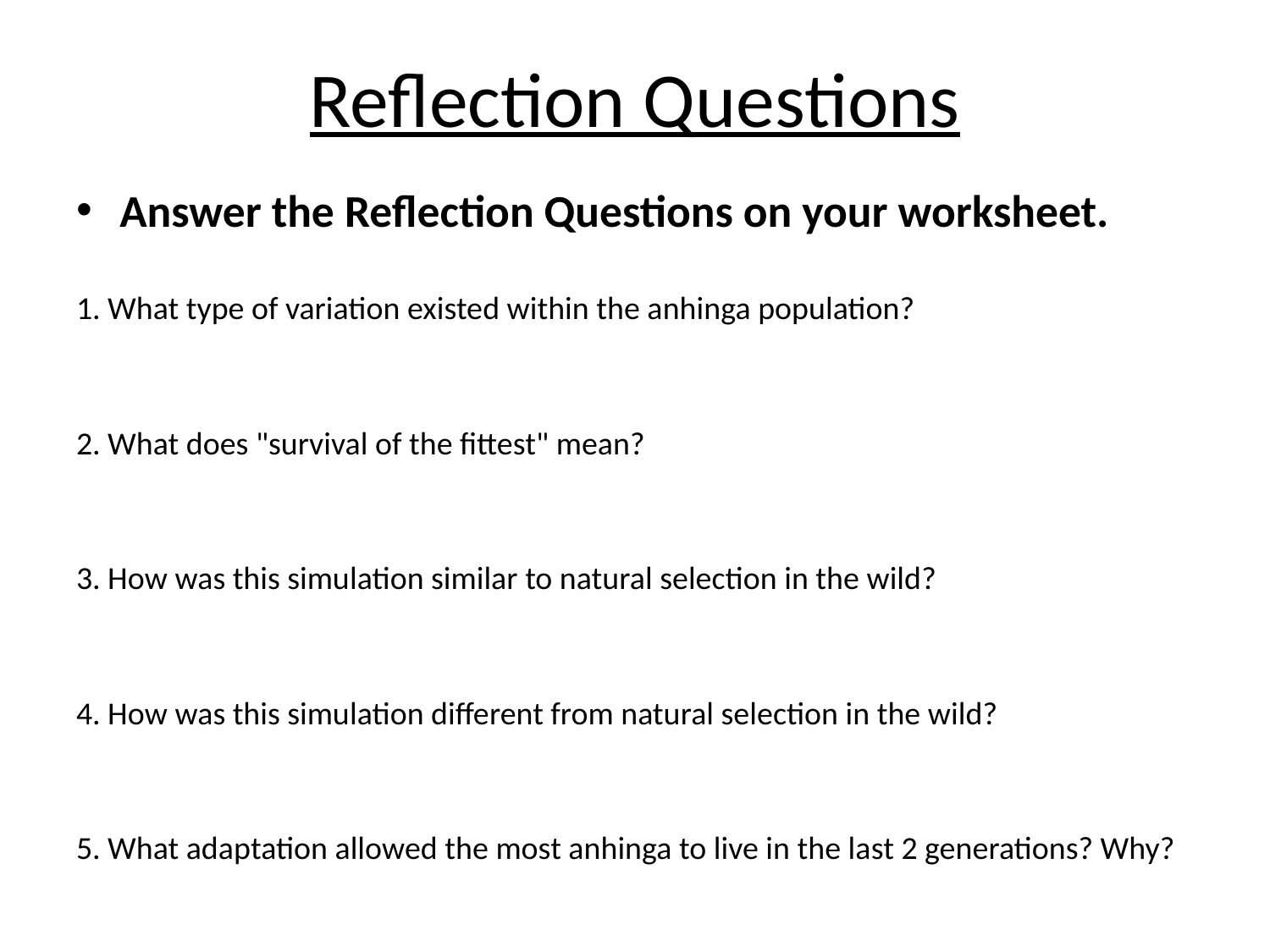

# Reflection Questions
Answer the Reflection Questions on your worksheet.

1. What type of variation existed within the anhinga population?

2. What does "survival of the fittest" mean?

3. How was this simulation similar to natural selection in the wild?

4. How was this simulation different from natural selection in the wild?

5. What adaptation allowed the most anhinga to live in the last 2 generations? Why?